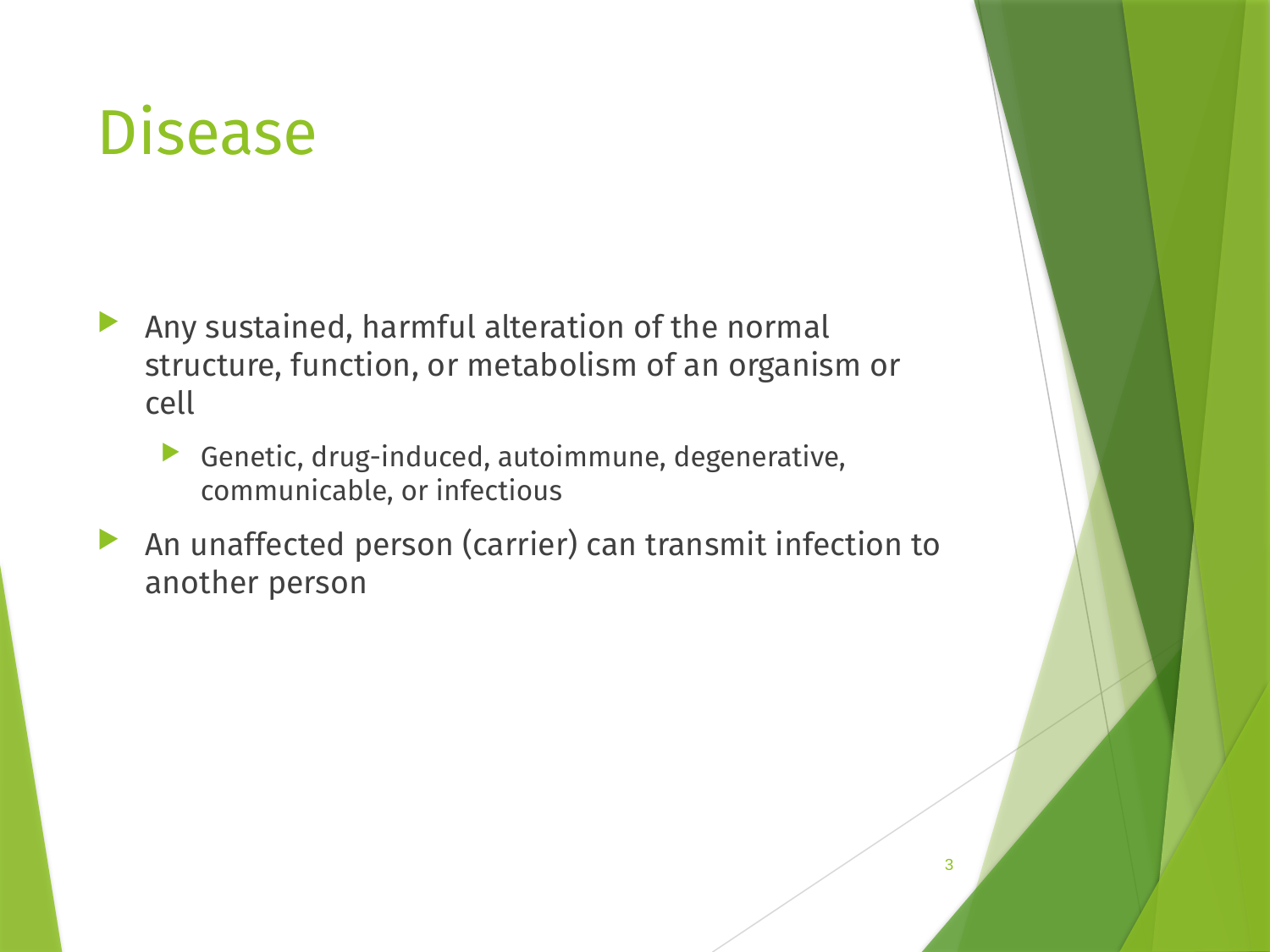

# Disease
Any sustained, harmful alteration of the normal structure, function, or metabolism of an organism or cell
Genetic, drug-induced, autoimmune, degenerative, communicable, or infectious
An unaffected person (carrier) can transmit infection to another person
 3